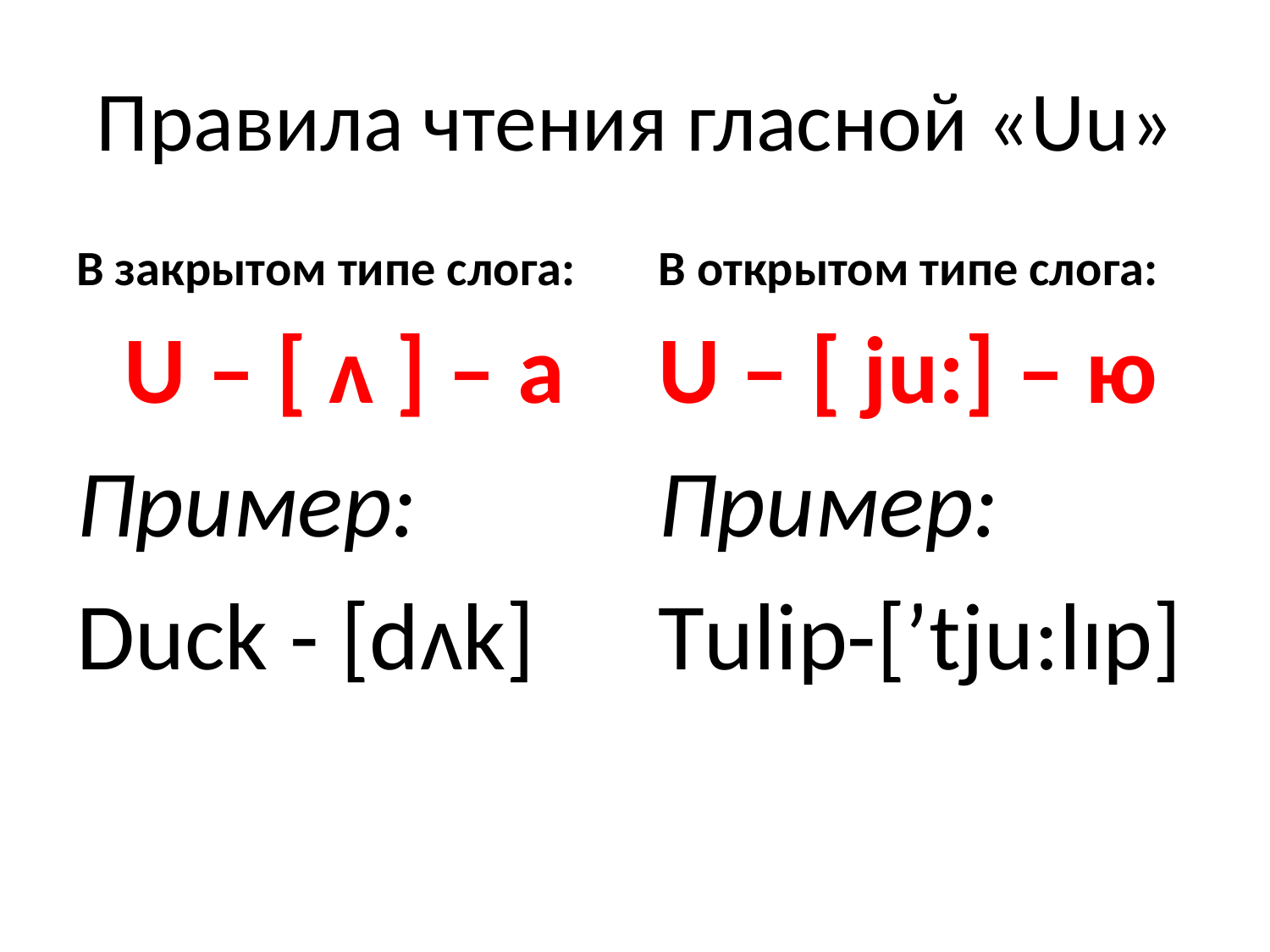

# Правила чтения гласной «Uu»
В закрытом типе слога:
В открытом типе слога:
U – [ ʌ ] – а
Пример:
Duck - [dʌk]

U – [ ju:] – ю
Пример:
Tulip-[ʹtju:lıp]